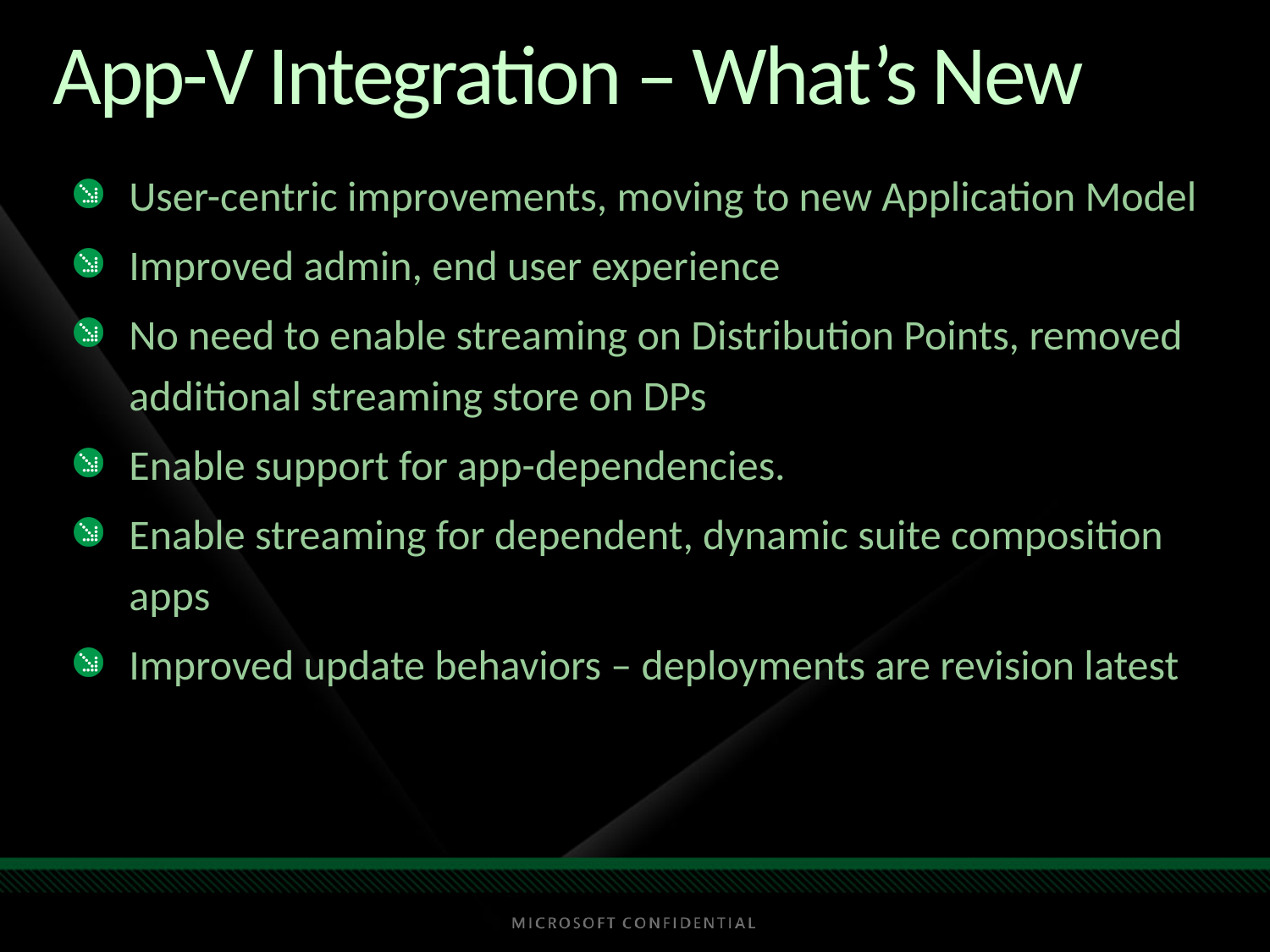

# App-V Integration – What’s New
User-centric improvements, moving to new Application Model
Improved admin, end user experience
No need to enable streaming on Distribution Points, removed additional streaming store on DPs
Enable support for app-dependencies.
Enable streaming for dependent, dynamic suite composition apps
Improved update behaviors – deployments are revision latest